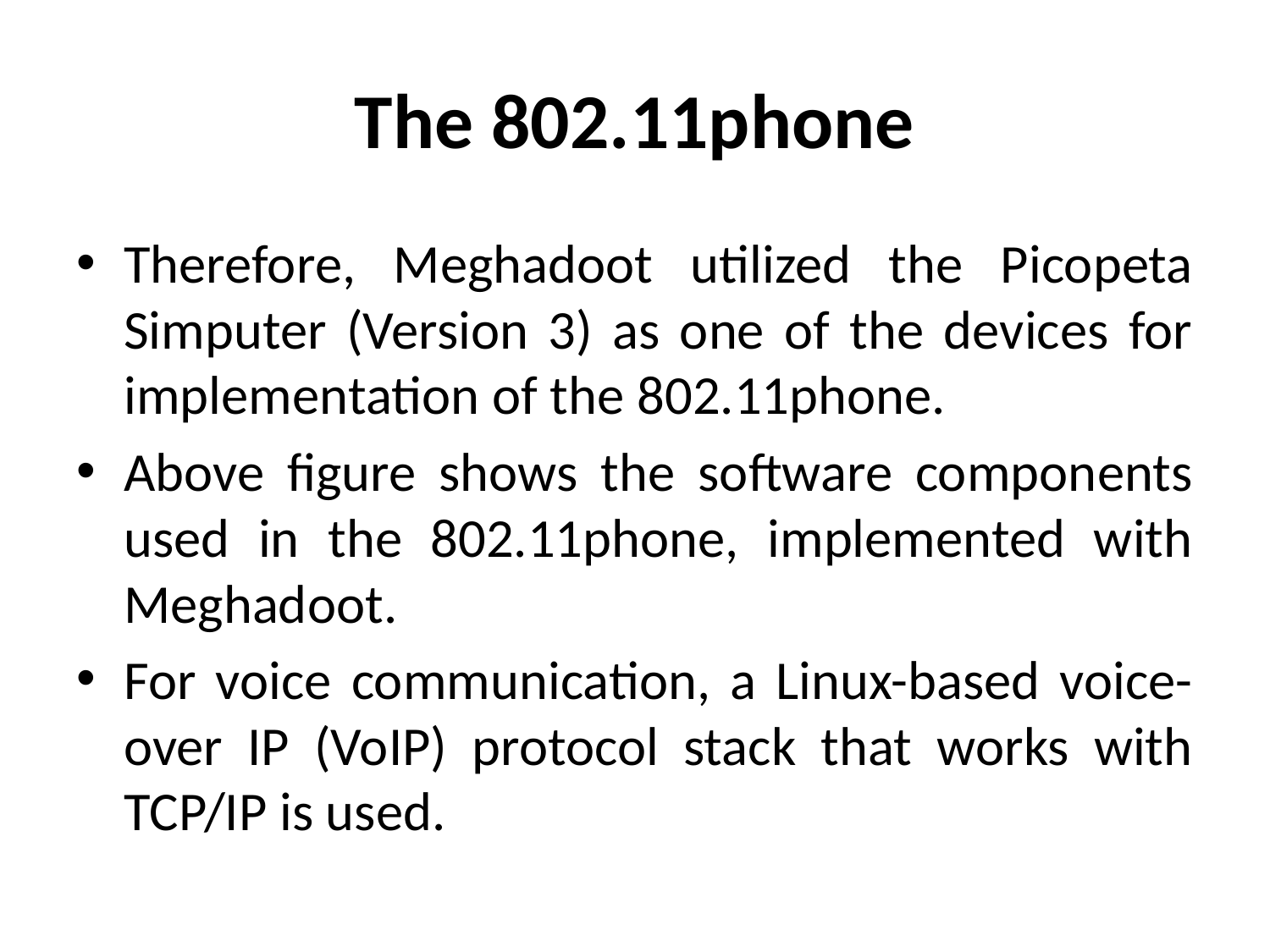

# The 802.11phone
Therefore, Meghadoot utilized the Picopeta Simputer (Version 3) as one of the devices for implementation of the 802.11phone.
Above figure shows the software components used in the 802.11phone, implemented with Meghadoot.
For voice communication, a Linux-based voice-over IP (VoIP) protocol stack that works with TCP/IP is used.